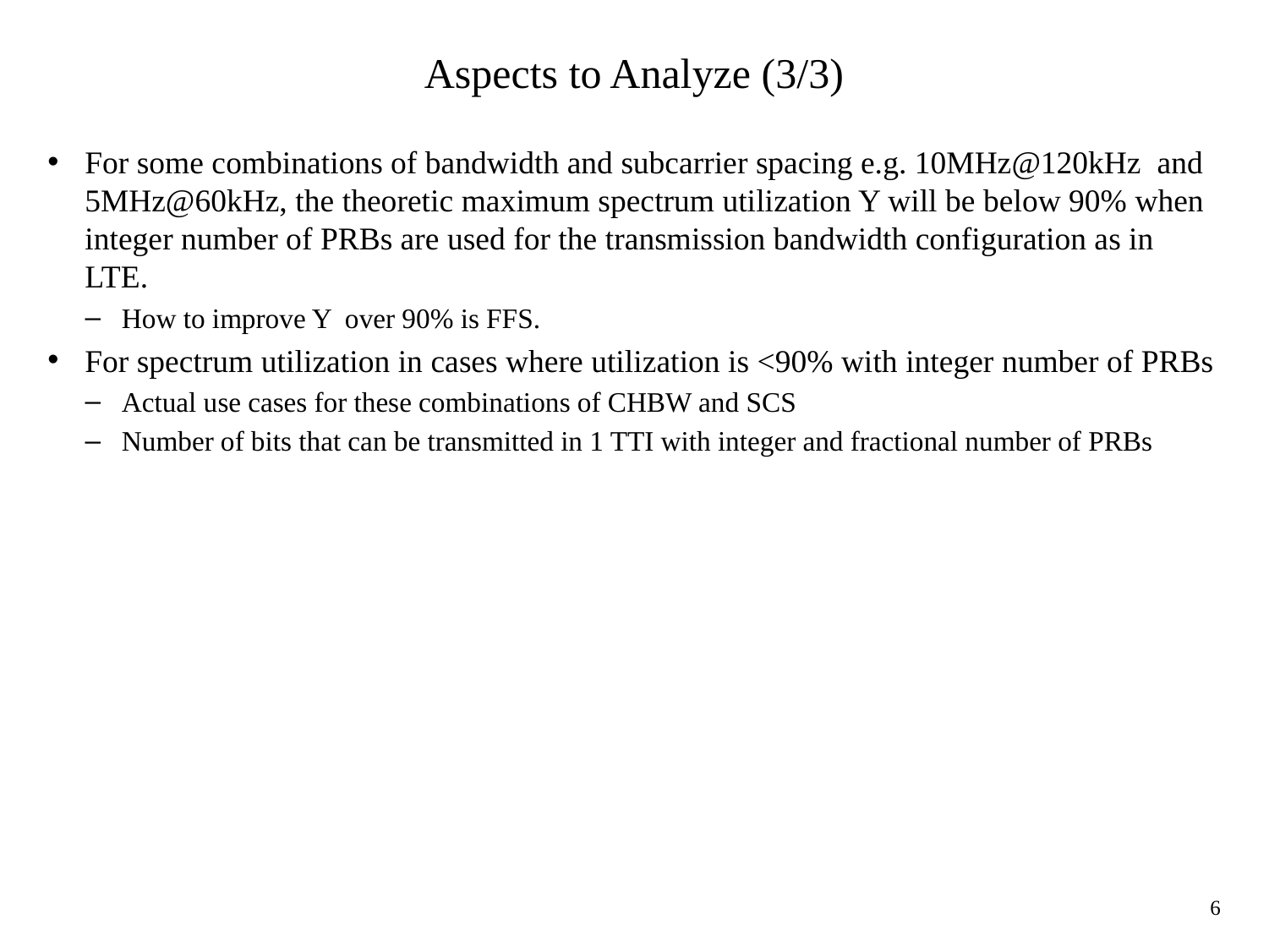

# Aspects to Analyze (3/3)
For some combinations of bandwidth and subcarrier spacing e.g. 10MHz@120kHz  and  5MHz@60kHz, the theoretic maximum spectrum utilization Y will be below 90% when integer number of PRBs are used for the transmission bandwidth configuration as in LTE.
How to improve Y  over 90% is FFS.
For spectrum utilization in cases where utilization is <90% with integer number of PRBs
Actual use cases for these combinations of CHBW and SCS
Number of bits that can be transmitted in 1 TTI with integer and fractional number of PRBs

6